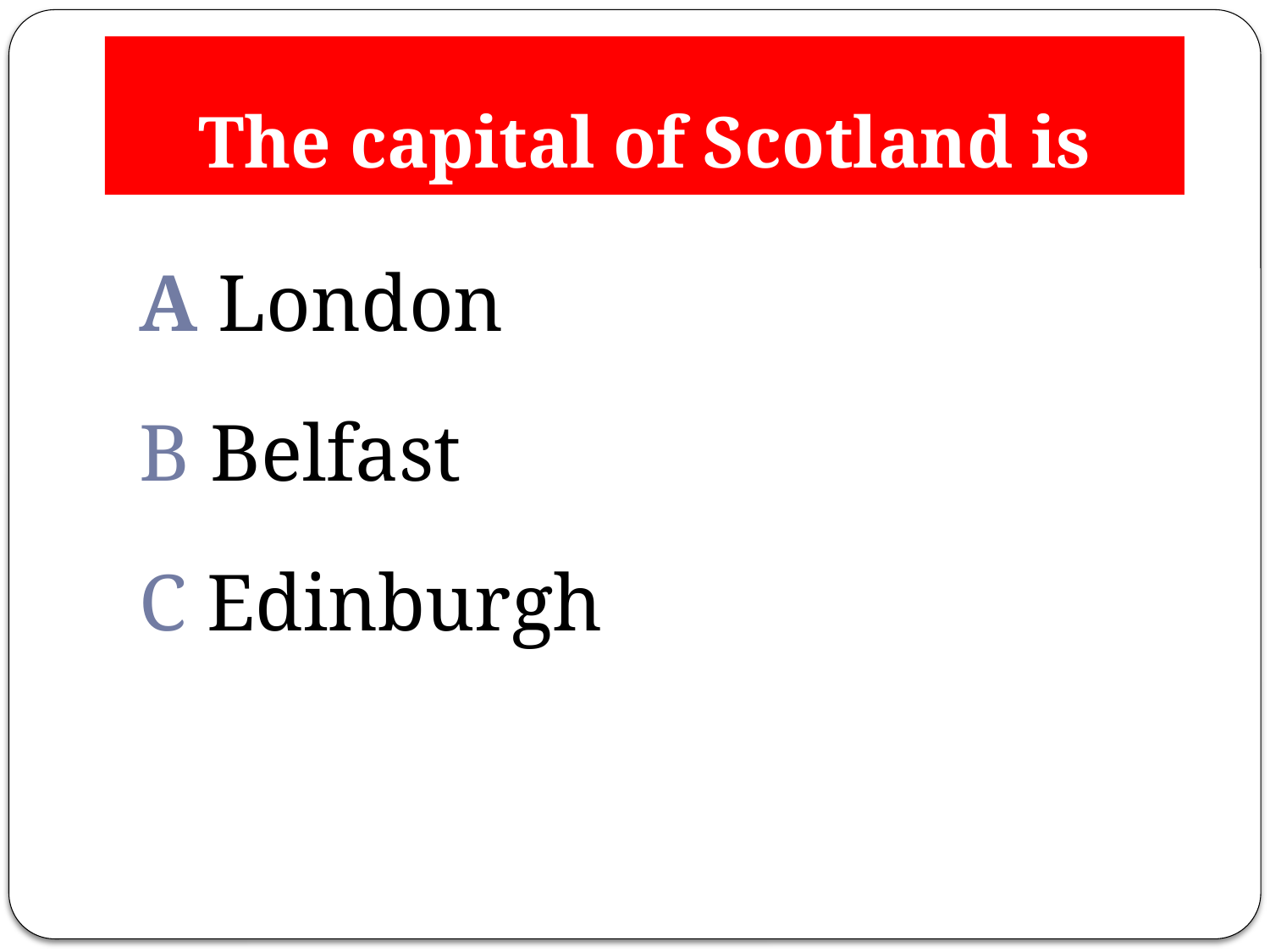

# The capital of Scotland is
A London
B Belfast
C Edinburgh